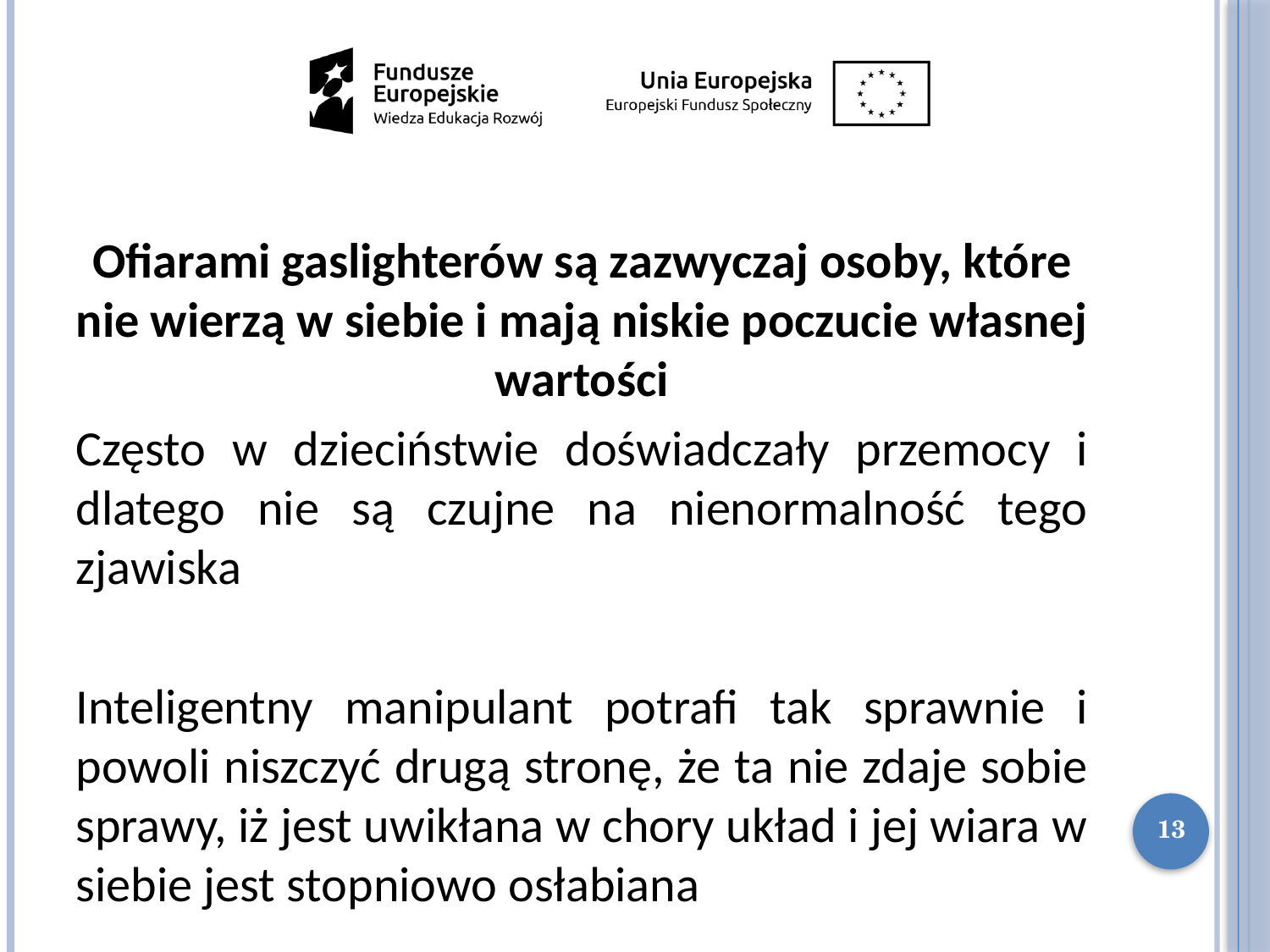

Ofiarami gaslighterów są zazwyczaj osoby, które nie wierzą w siebie i mają niskie poczucie własnej wartości
Często w dzieciństwie doświadczały przemocy i dlatego nie są czujne na nienormalność tego zjawiska

Inteligentny manipulant potrafi tak sprawnie i powoli niszczyć drugą stronę, że ta nie zdaje sobie sprawy, iż jest uwikłana w chory układ i jej wiara w siebie jest stopniowo osłabiana
13